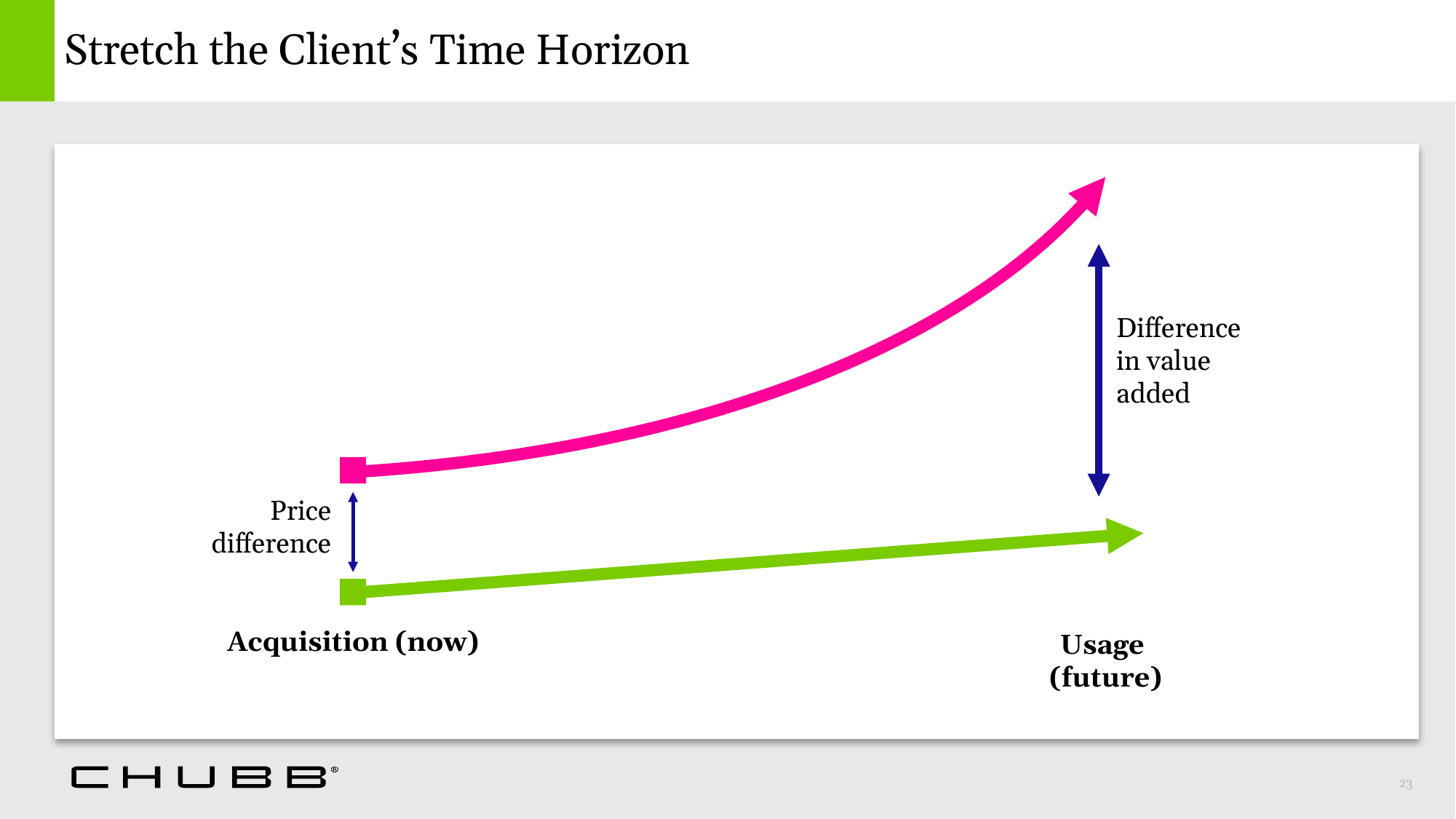

# Stretch the Client’s Time Horizon

Difference
in value
added

Price difference

Acquisition (now)
Usage
(future)

23